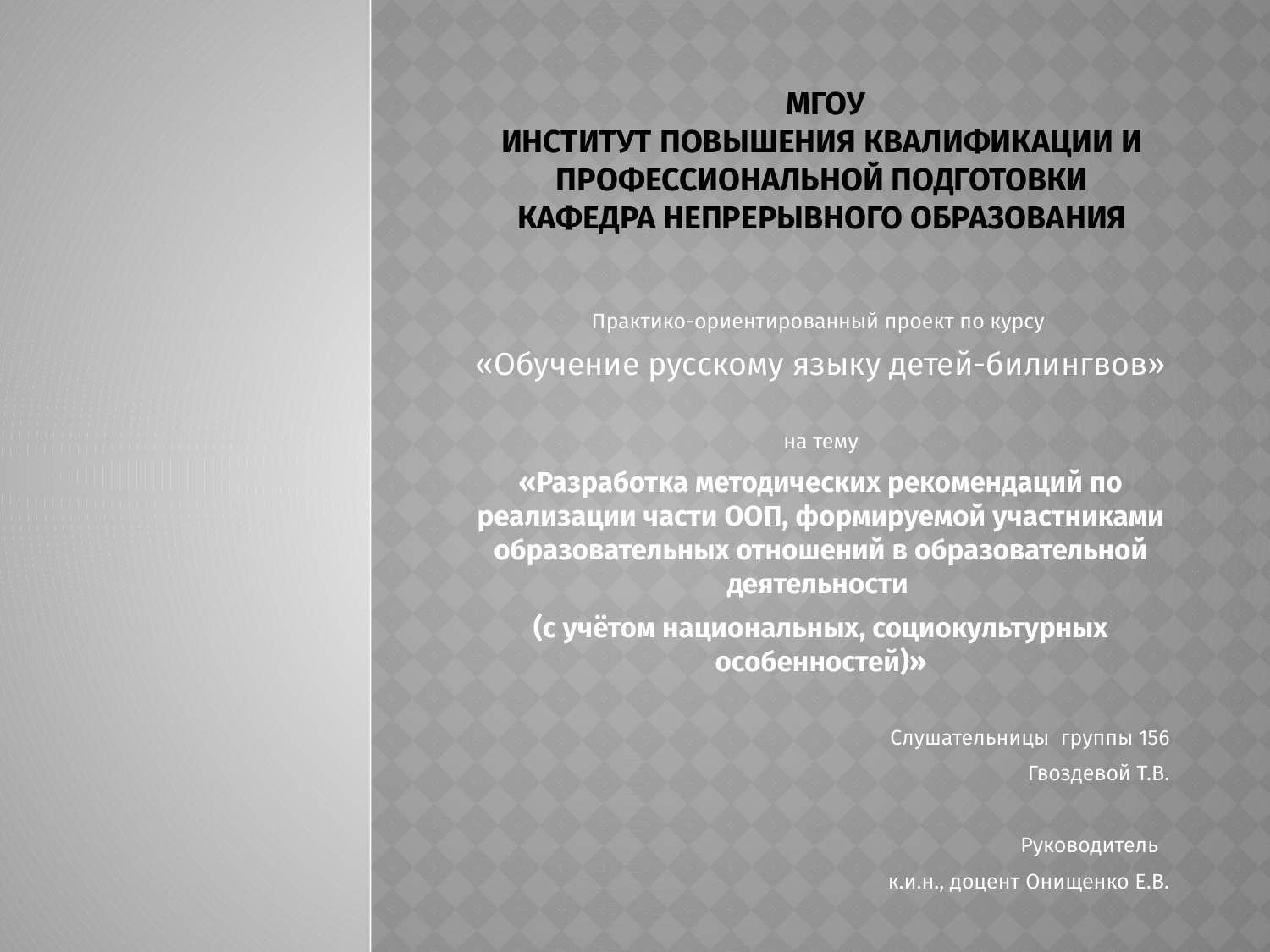

# МГОУ Институт повышения квалификации и профессиональной подготовки Кафедра непрерывного образования
Практико-ориентированный проект по курсу
«Обучение русскому языку детей-билингвов»

на тему
«Разработка методических рекомендаций по реализации части ООП, формируемой участниками образовательных отношений в образовательной деятельности
(с учётом национальных, социокультурных особенностей)»

Слушательницы  группы 156
Гвоздевой Т.В.

Руководитель
к.и.н., доцент Онищенко Е.В.